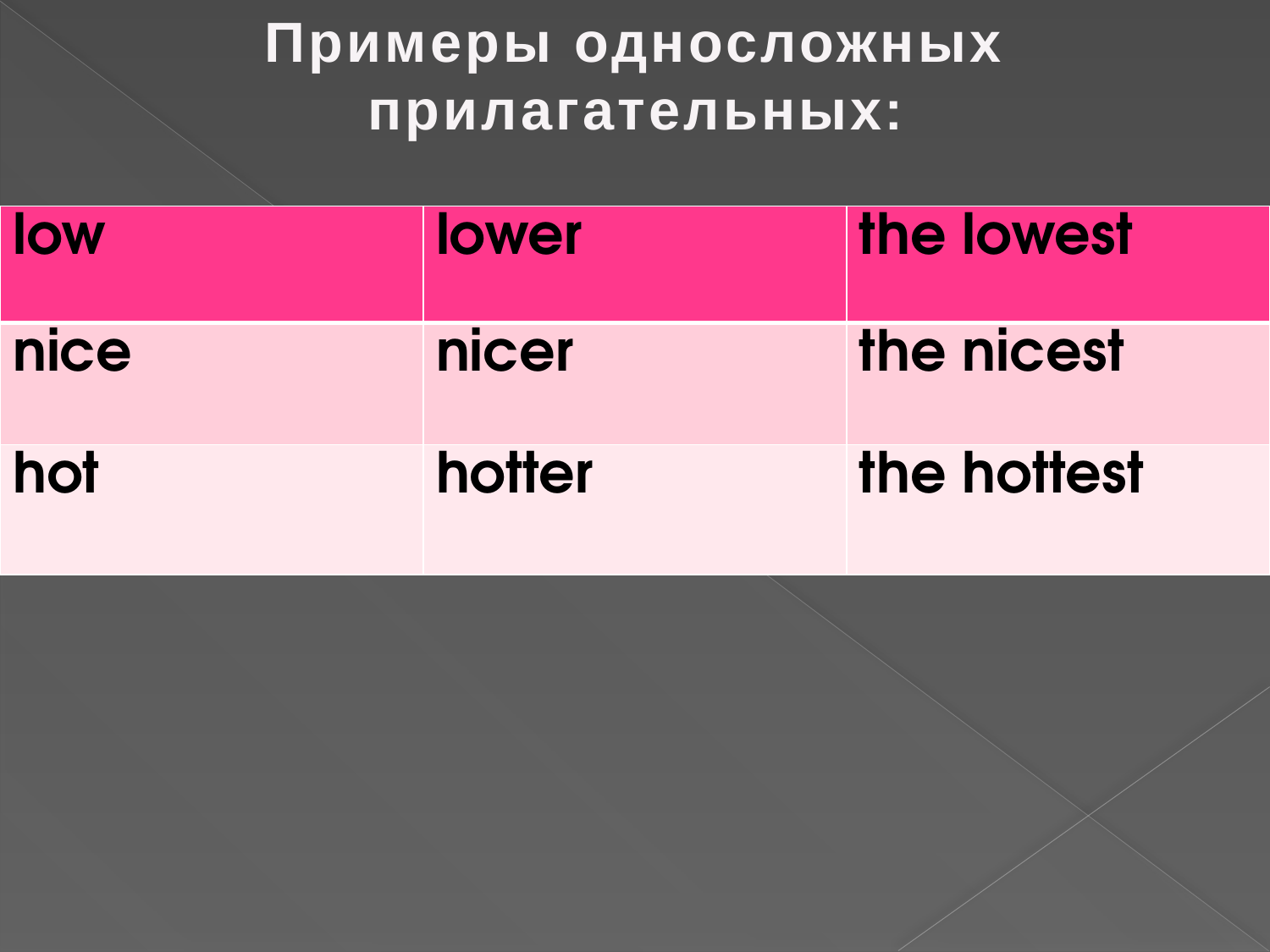

Примеры односложных прилагательных:
| low | lower | the lowest |
| --- | --- | --- |
| nice | nicer | the nicest |
| hot | hotter | the hottest |